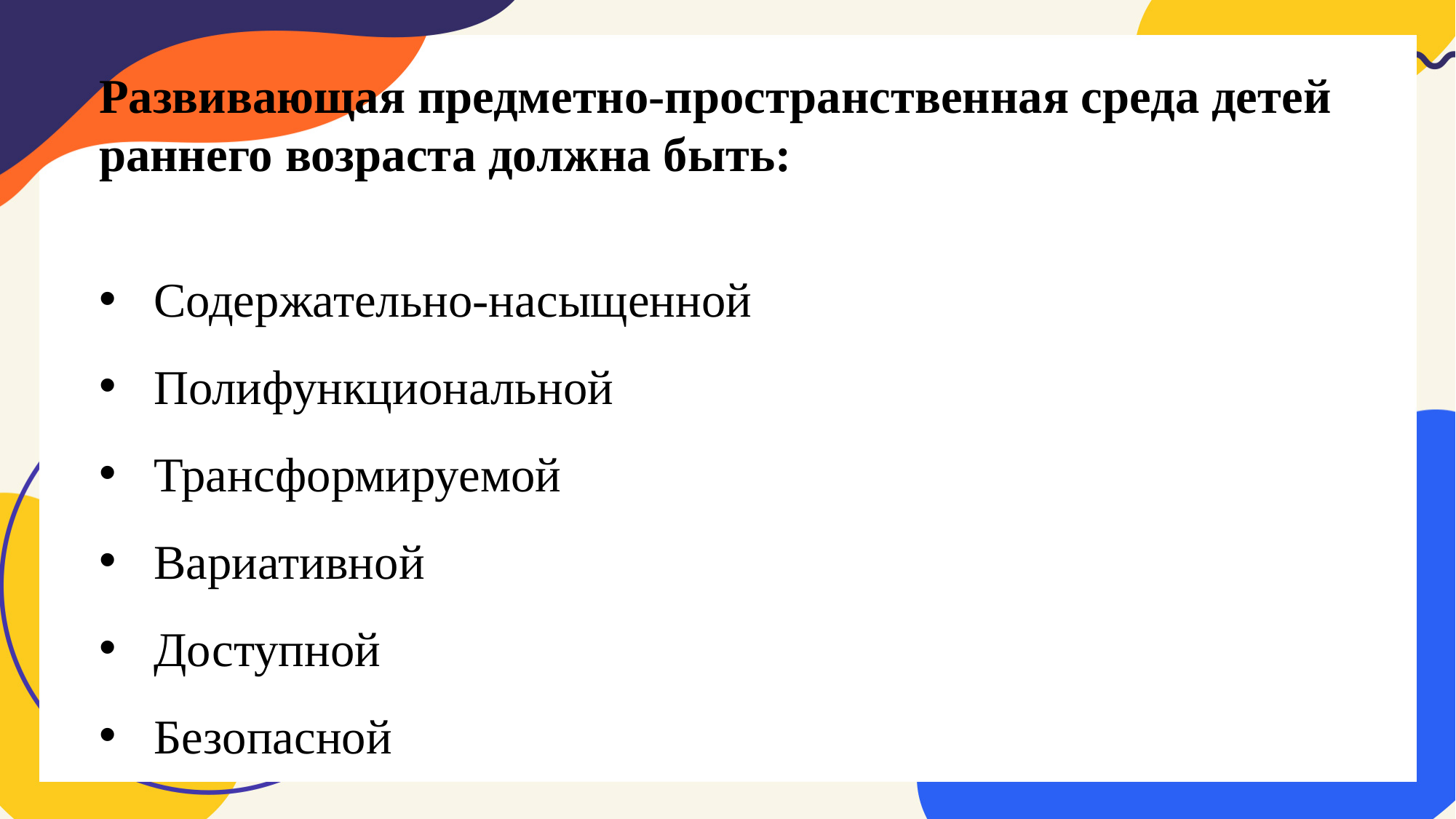

Развивающая предметно-пространственная среда детей раннего возраста должна быть:

Содержательно-насыщенной
Полифункциональной
Трансформируемой
Вариативной
Доступной
Безопасной